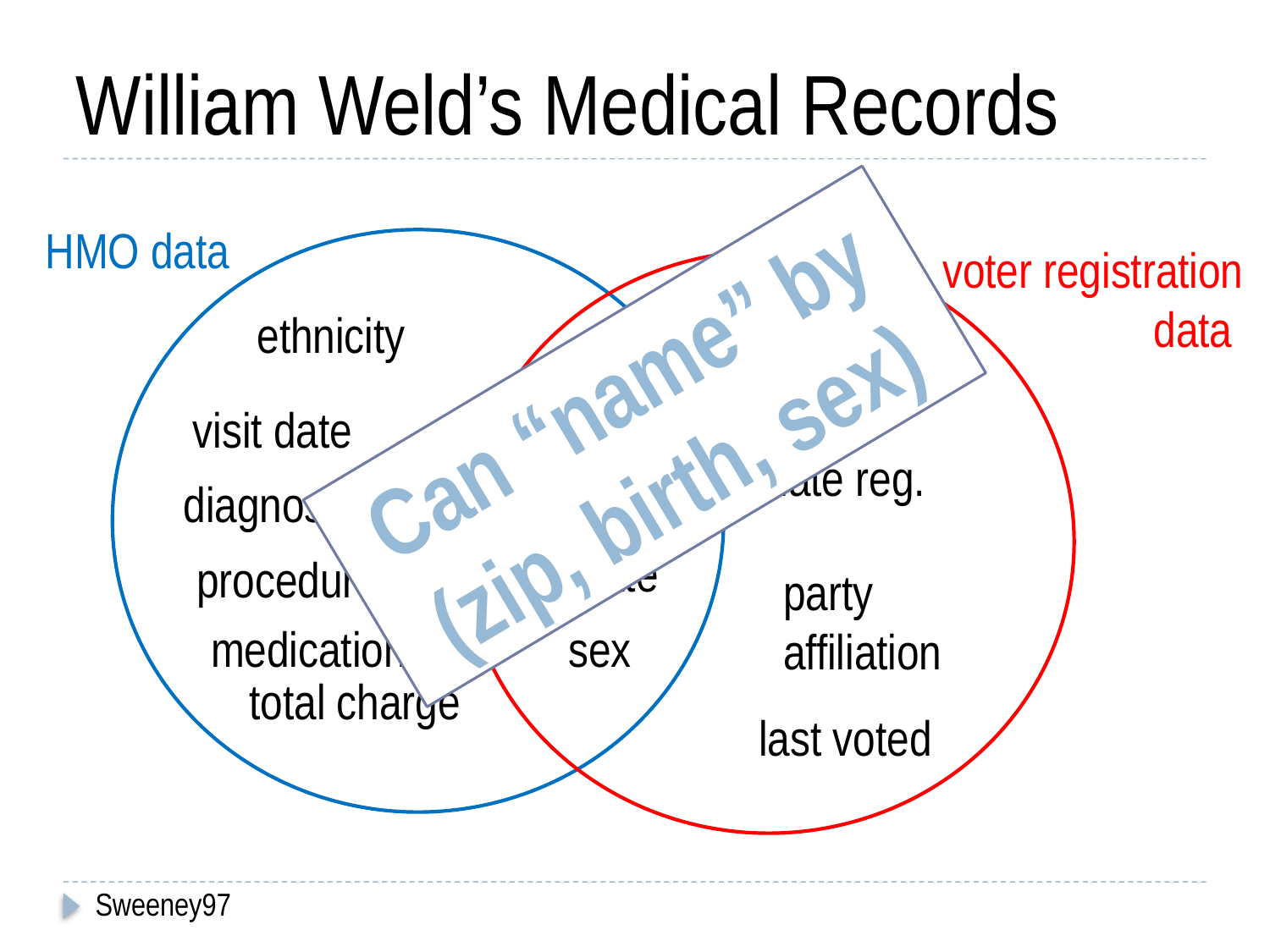

# William Weld’s Medical Records
HMO data

voter registration
data

name
ethnicity
Can “name” by
(zip, birth, sex)
address
ZIP
visit date
date reg.
diagnosis
birth
date
procedure
party
affiliation
sex
medication
total charge
last voted
Sweeney97